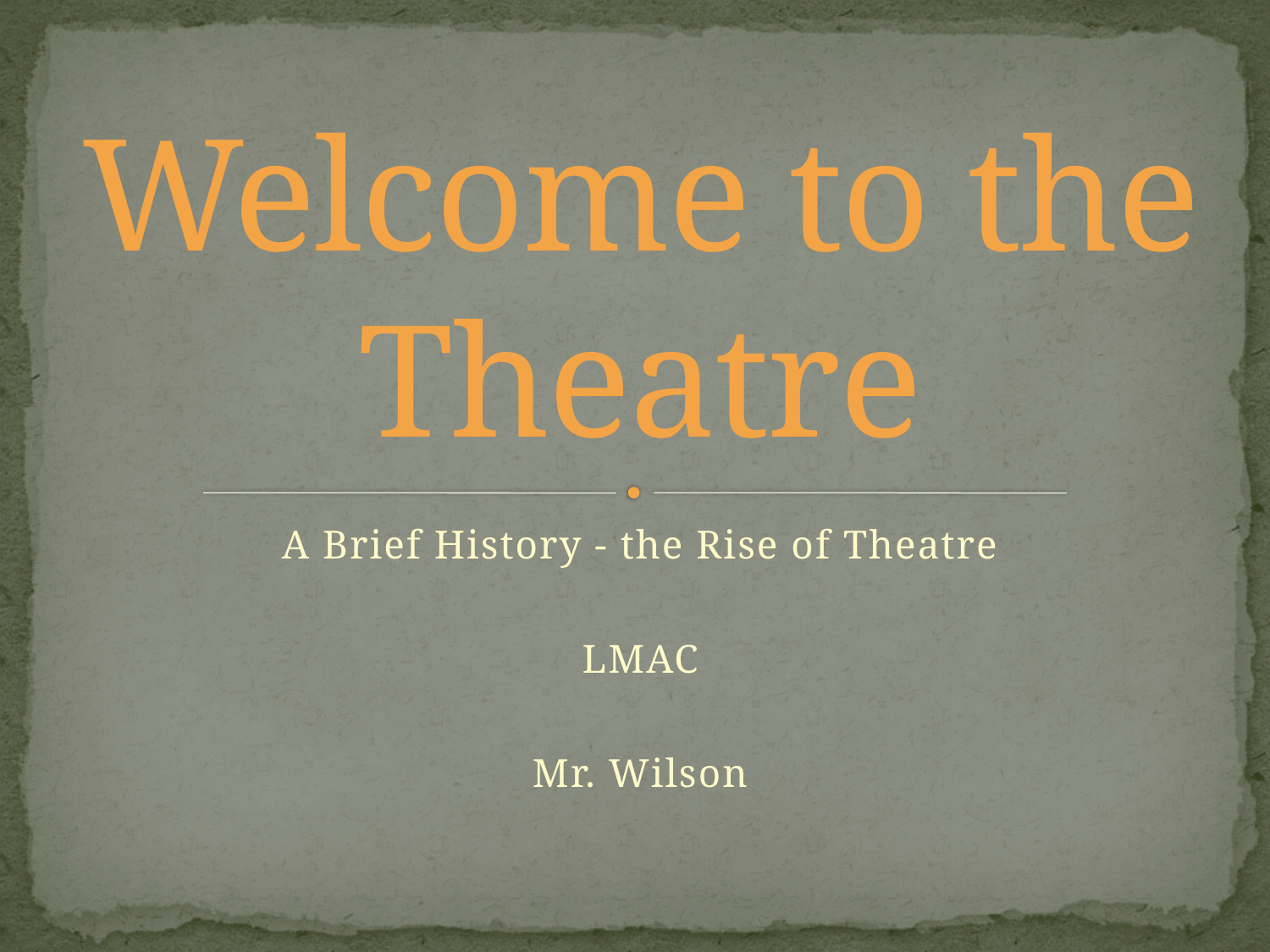

# Welcome to the Theatre
A Brief History - the Rise of Theatre

LMAC

Mr. Wilson